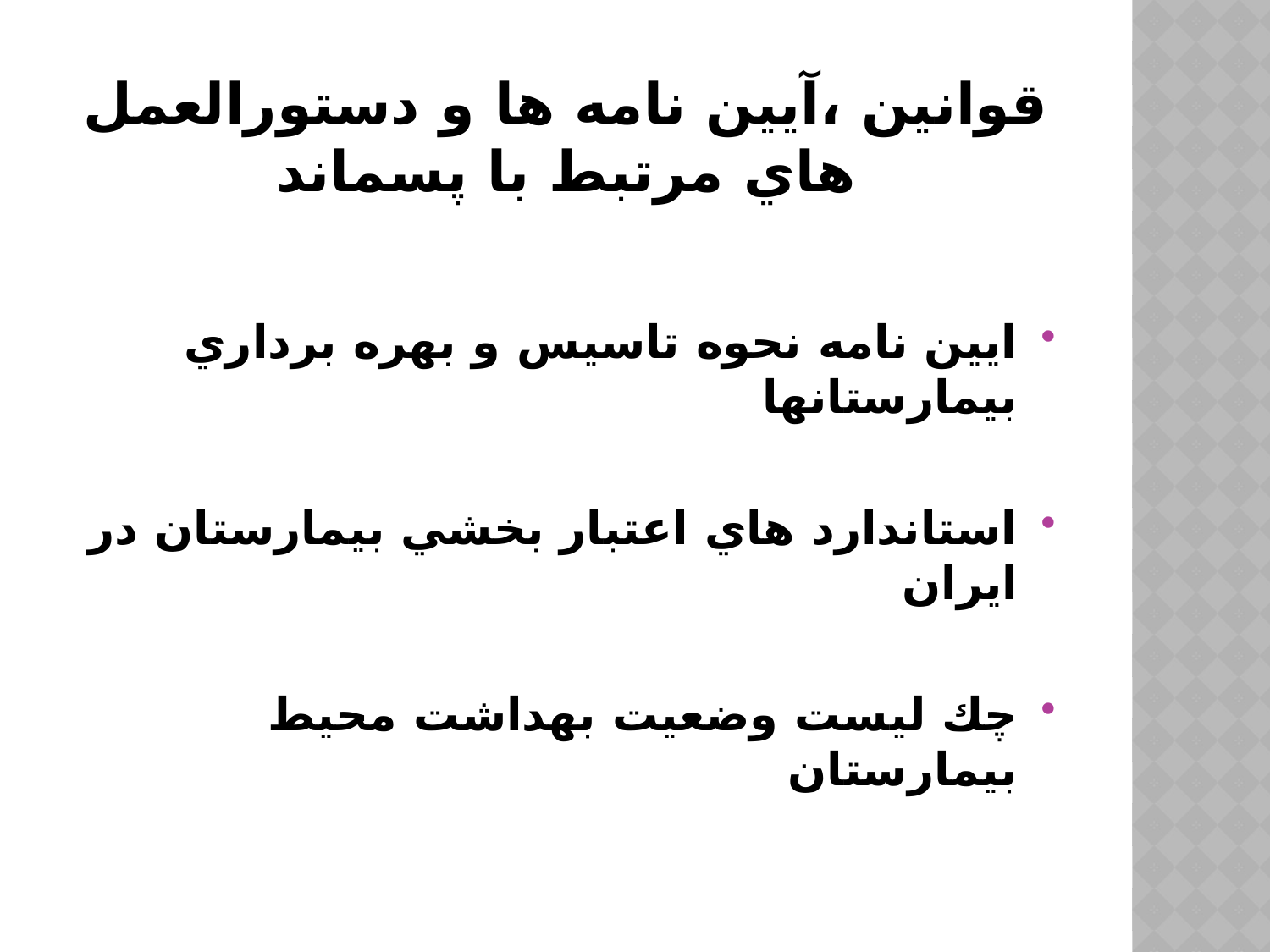

# قوانين ،آيين نامه ها و دستورالعمل هاي مرتبط با پسماند
ايين نامه نحوه تاسيس و بهره برداري بيمارستانها

استاندارد هاي اعتبار بخشي بيمارستان در ايران

چك ليست وضعيت بهداشت محيط بيمارستان